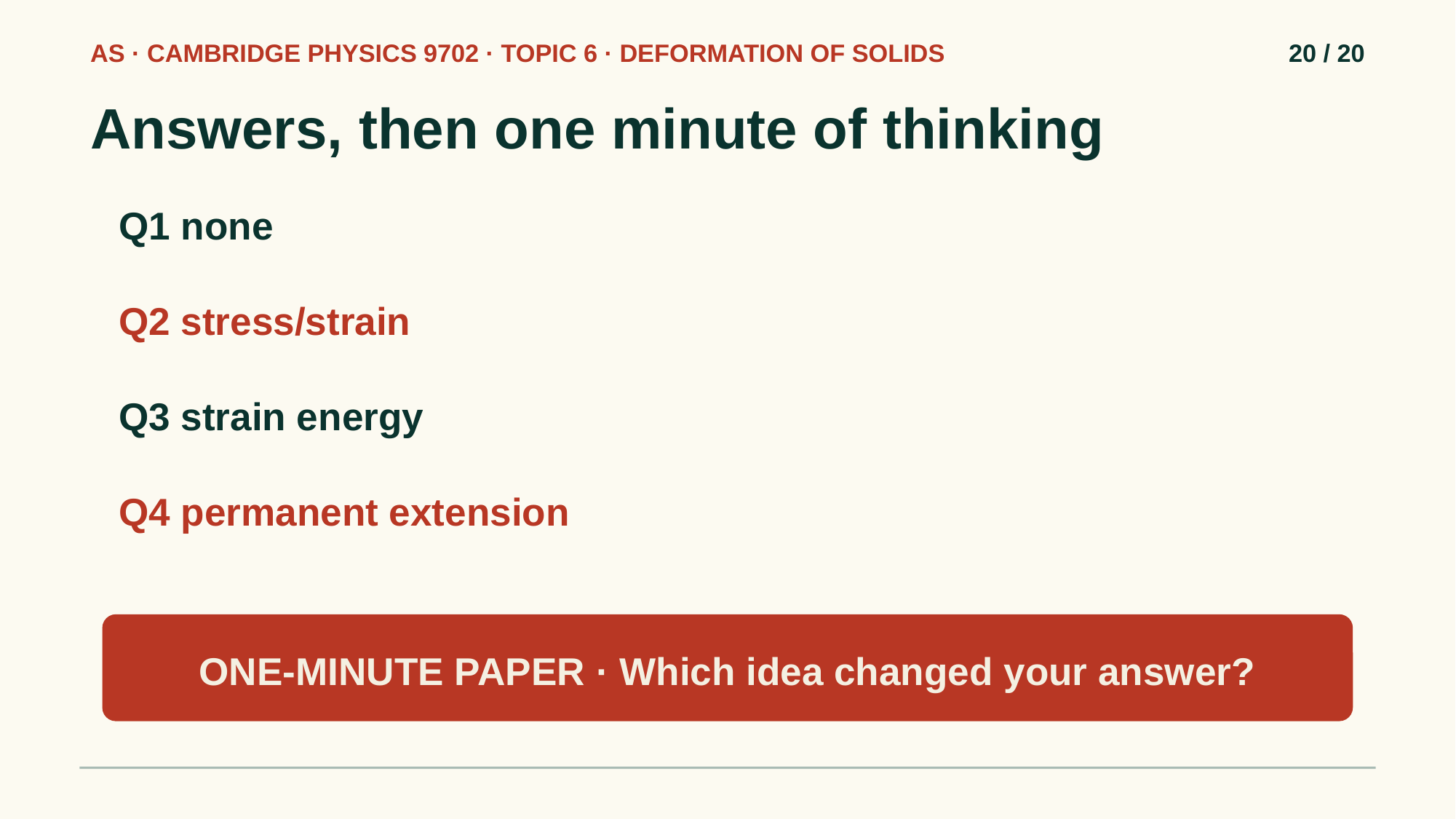

AS · CAMBRIDGE PHYSICS 9702 · TOPIC 6 · DEFORMATION OF SOLIDS
20 / 20
Answers, then one minute of thinking
Q1 none
Q2 stress/strain
Q3 strain energy
Q4 permanent extension

ONE-MINUTE PAPER · Which idea changed your answer?